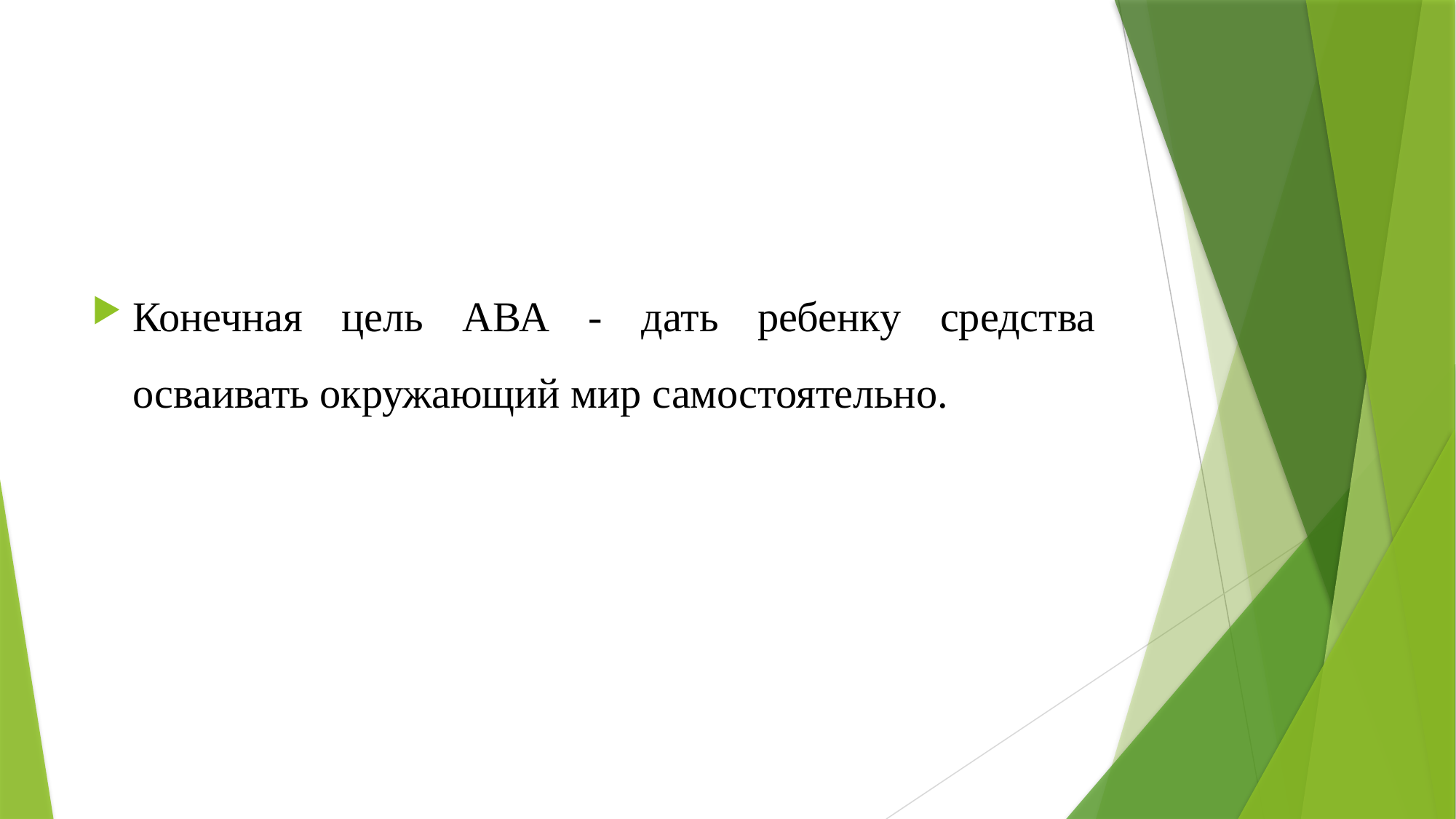

#
Конечная цель АВА - дать ребенку средства осваивать окружающий мир самостоятельно.